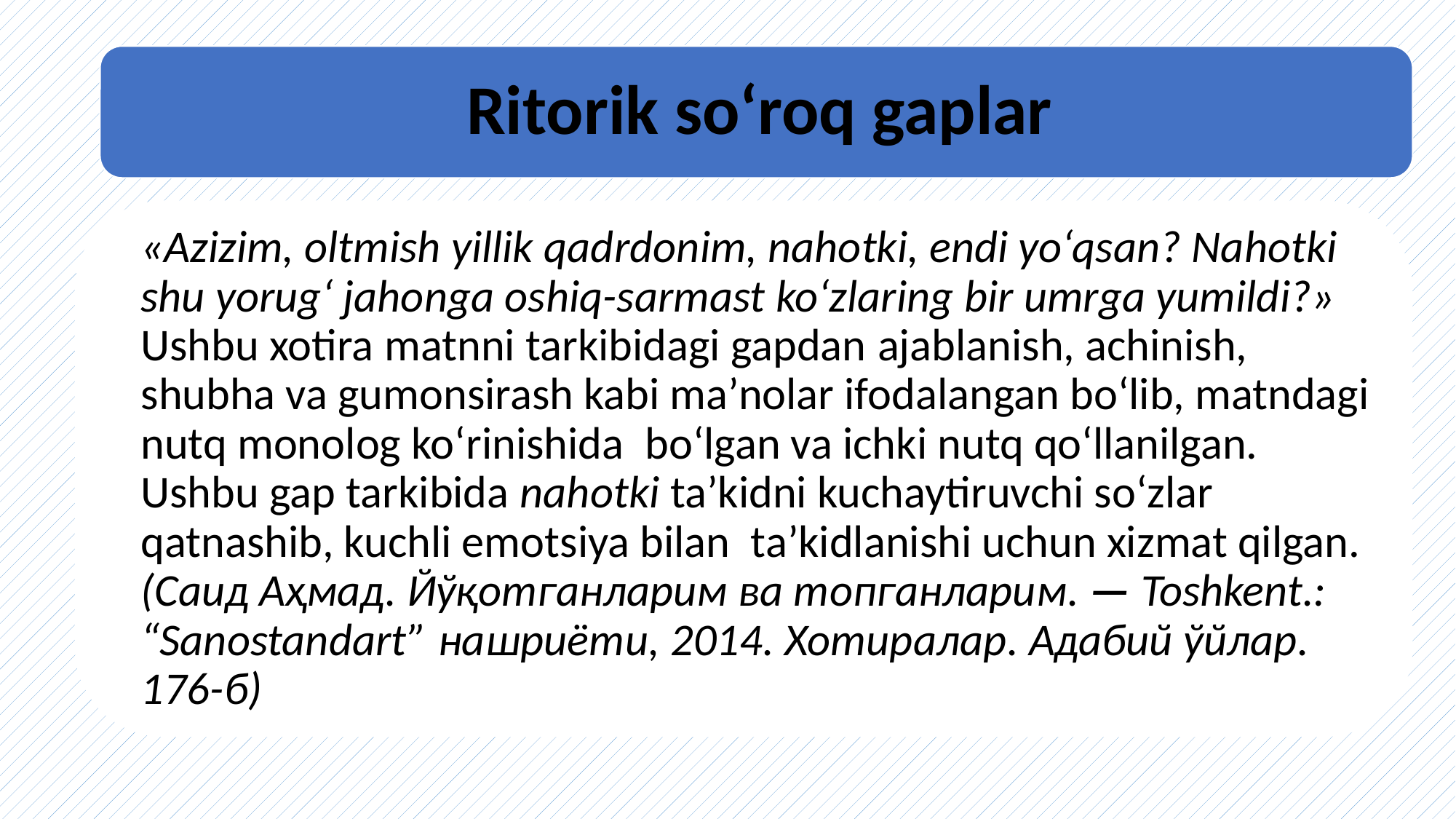

Ritorik so‘roq gaplar
«Azizim, oltmish yillik qadrdonim, nahotki, endi yo‘qsan? Nahotki shu yorug‘ jahonga oshiq-sarmast ko‘zlaring bir umrga yumildi?» Ushbu xotira matnni tarkibidagi gapdan ajablanish, achinish, shubha va gumonsirash kabi ma’nolar ifodalangan bo‘lib, matndagi nutq monolog ko‘rinishida  bo‘lgan va ichki nutq qo‘llanilgan. Ushbu gap tarkibida nahotki ta’kidni kuchaytiruvchi so‘zlar qatnashib, kuchli emotsiya bilan  ta’kidlanishi uchun xizmat qilgan. (Саид Аҳмад. Йўқотганларим ва топганларим. — Toshkent.: “Sanostandart” нашриёти, 2014. Хотиралар. Адабий ўйлар. 176-б)